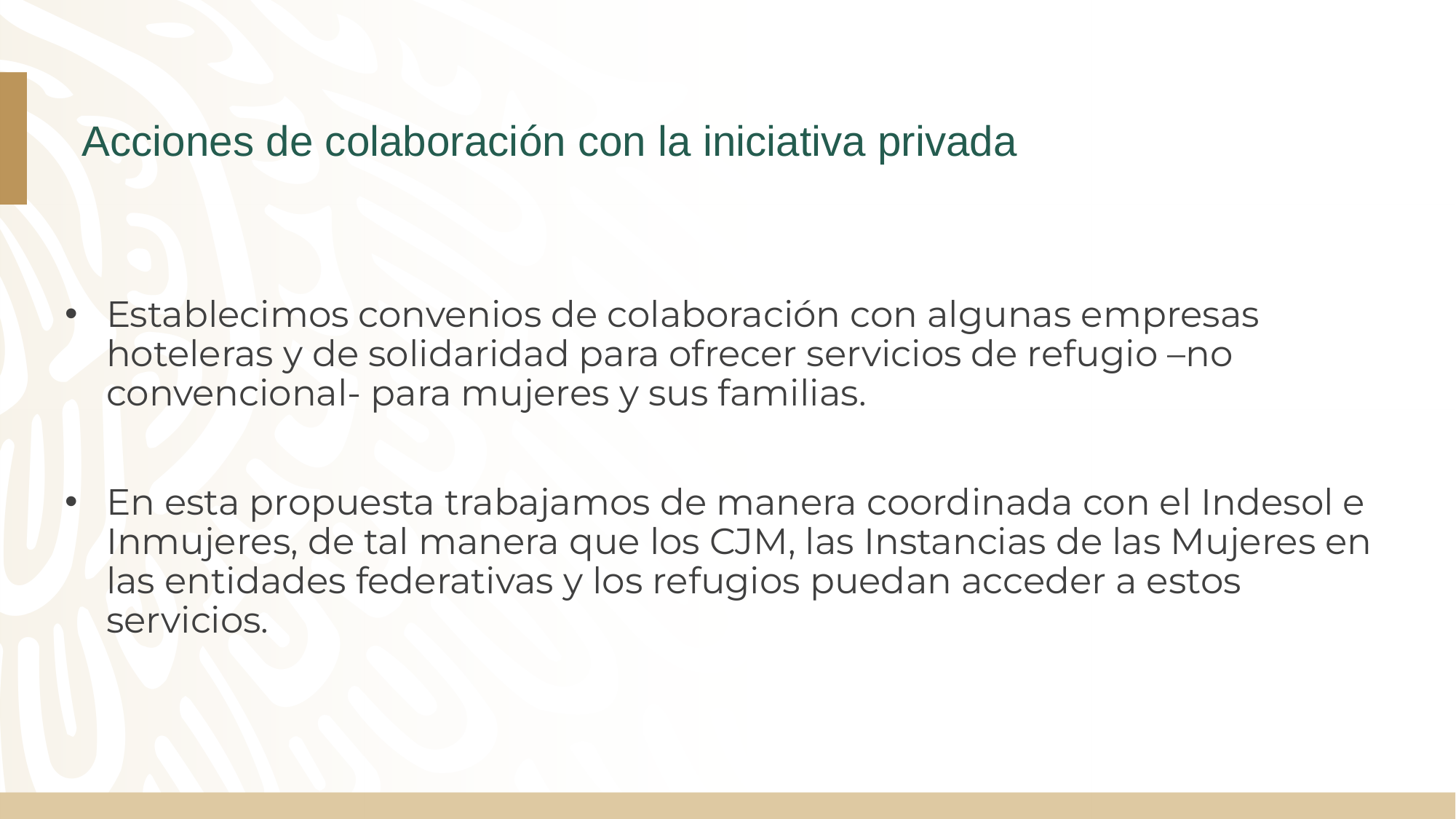

# Acciones de colaboración con la iniciativa privada

Establecimos convenios de colaboración con algunas empresas hoteleras y de solidaridad para ofrecer servicios de refugio –no convencional- para mujeres y sus familias.

En esta propuesta trabajamos de manera coordinada con el Indesol e Inmujeres, de tal manera que los CJM, las Instancias de las Mujeres en las entidades federativas y los refugios puedan acceder a estos servicios.